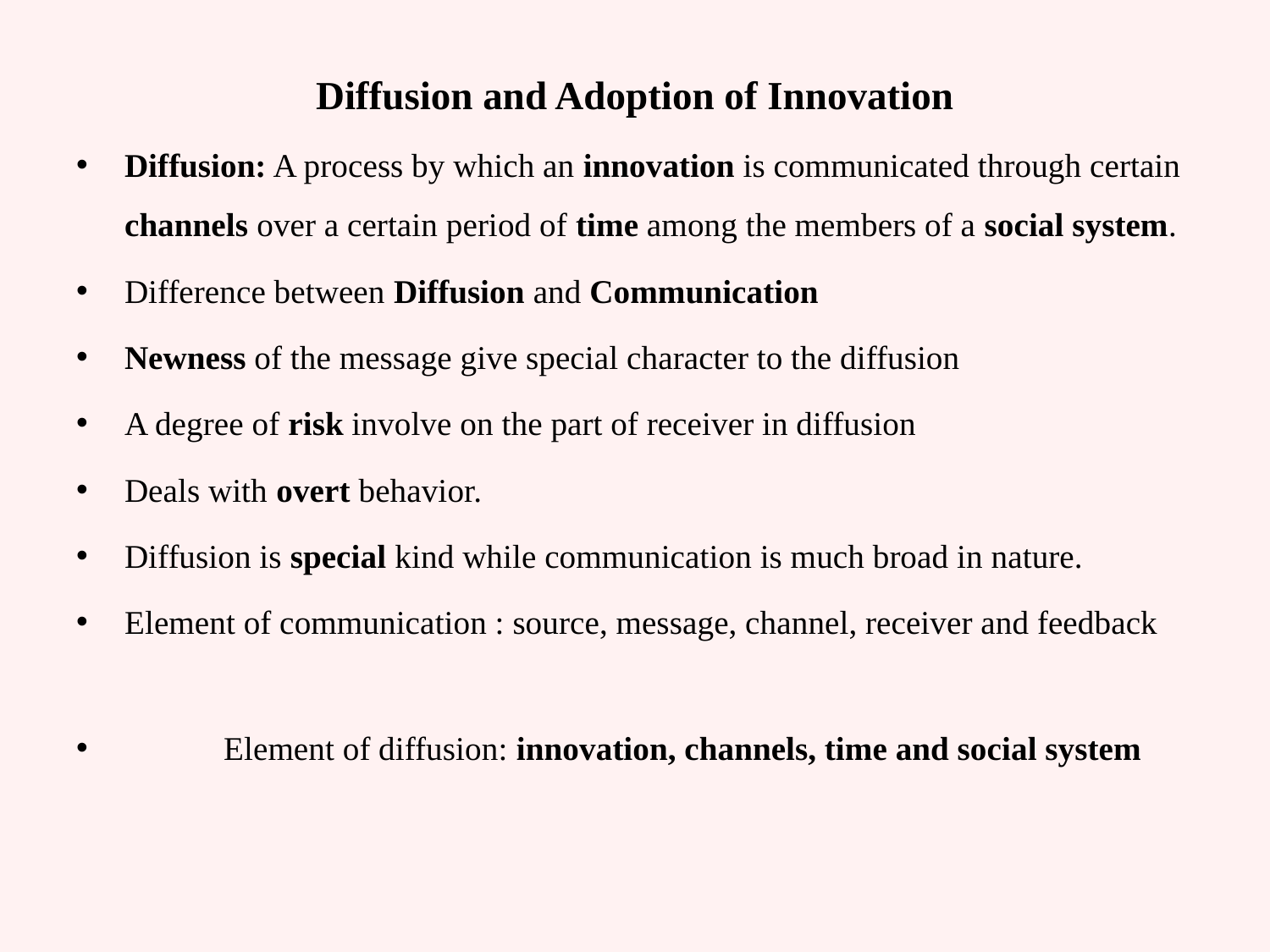

Diffusion and Adoption of Innovation
Diffusion: A process by which an innovation is communicated through certain channels over a certain period of time among the members of a social system.
Difference between Diffusion and Communication
Newness of the message give special character to the diffusion
A degree of risk involve on the part of receiver in diffusion
Deals with overt behavior.
Diffusion is special kind while communication is much broad in nature.
Element of communication : source, message, channel, receiver and feedback
            Element of diffusion: innovation, channels, time and social system